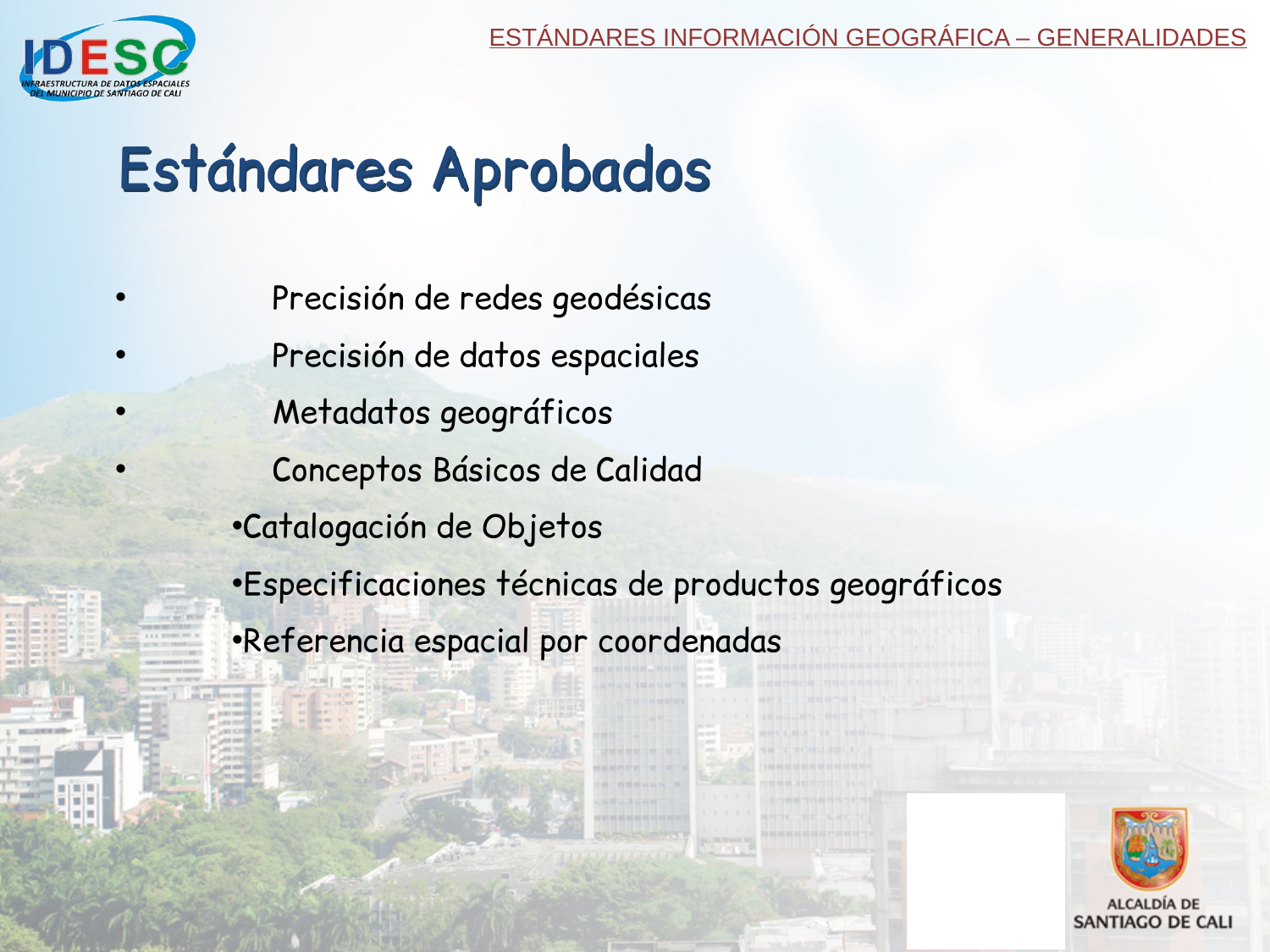

ESTÁNDARES INFORMACIÓN GEOGRÁFICA – GENERALIDADES
Estándares Aprobados
	Precisión de redes geodésicas
	Precisión de datos espaciales
	Metadatos geográficos
	Conceptos Básicos de Calidad
Catalogación de Objetos
Especificaciones técnicas de productos geográficos
Referencia espacial por coordenadas